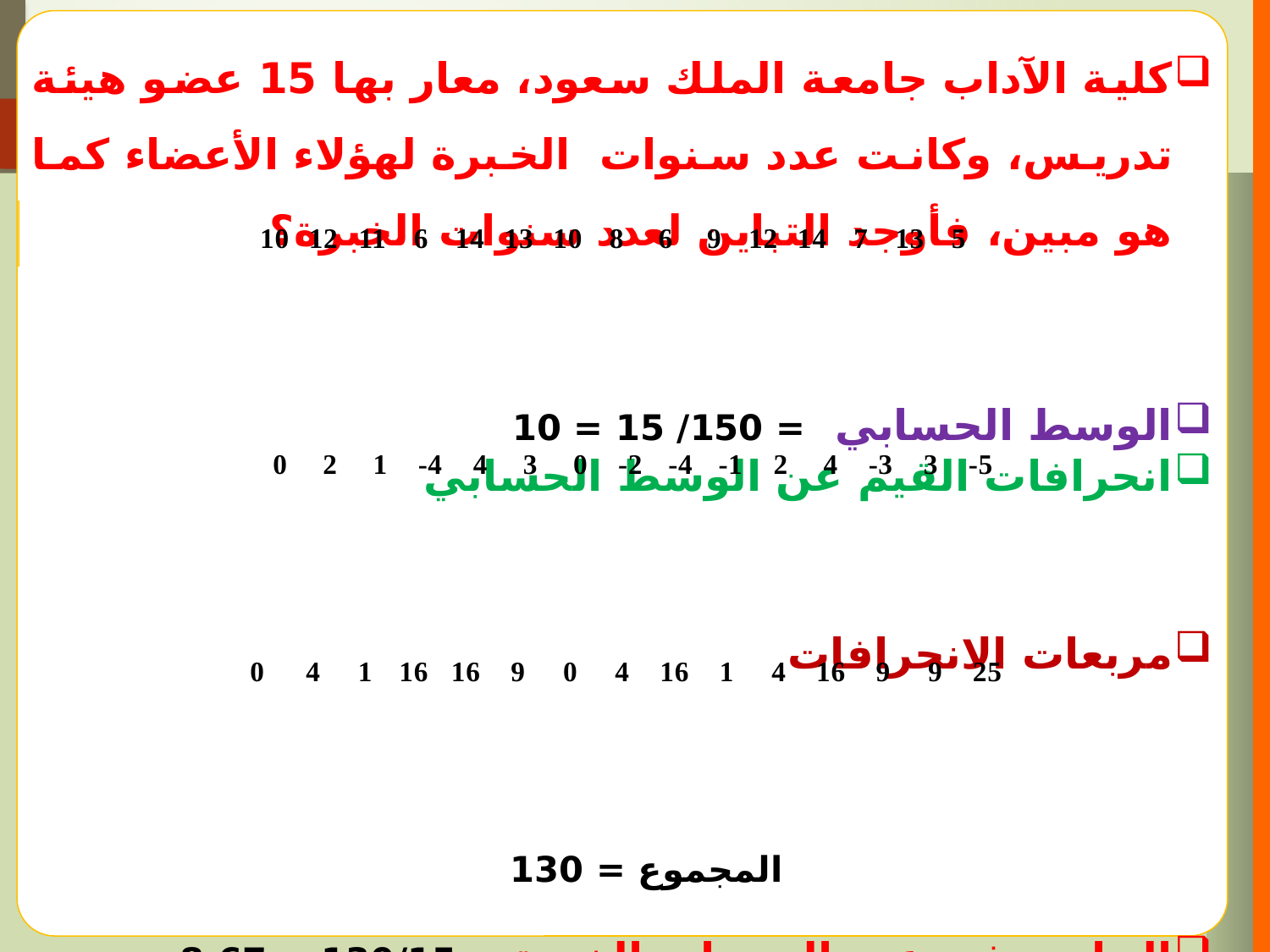

كلية الآداب جامعة الملك سعود، معار بها 15 عضو هيئة تدريس، وكانت عدد سنوات  الخبرة لهؤلاء الأعضاء كما هو مبين، فأوجد التباين لعدد سنوات الخبرة؟

الوسط الحسابي  = 150/ 15 = 10
انحرافات القيم عن الوسط الحسابي

مربعات الانحرافات

                                   المجموع = 130

التباين  في عدد السنوات الخبرة = 130/15 = 8.67

| 10 | 12 | 11 | 6 | 14 | 13 | 10 | 8 | 6 | 9 | 12 | 14 | 7 | 13 | 5 |
| --- | --- | --- | --- | --- | --- | --- | --- | --- | --- | --- | --- | --- | --- | --- |

| 0 | 2 | 1 | -4 | 4 | 3 | 0 | -2 | -4 | -1 | 2 | 4 | -3 | 3 | -5 |
| --- | --- | --- | --- | --- | --- | --- | --- | --- | --- | --- | --- | --- | --- | --- |
| 0 | 4 | 1 | 16 | 16 | 9 | 0 | 4 | 16 | 1 | 4 | 16 | 9 | 9 | 25 |
| --- | --- | --- | --- | --- | --- | --- | --- | --- | --- | --- | --- | --- | --- | --- |